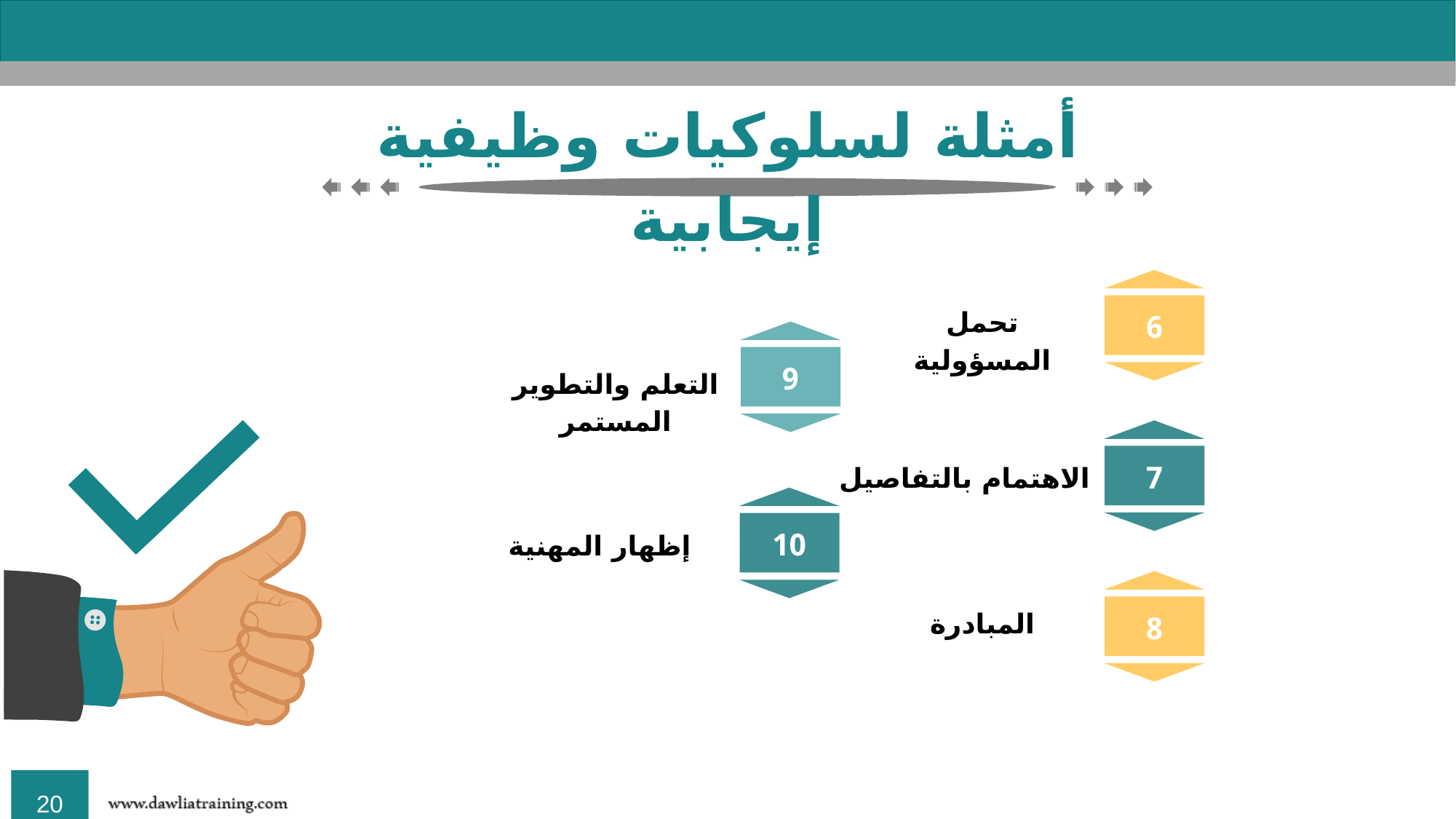

أمثلة لسلوكيات وظيفية إيجابية

تحمل المسؤولية
6

9
التعلم والتطوير المستمر

7
الاهتمام بالتفاصيل

10
إظهار المهنية

المبادرة
8